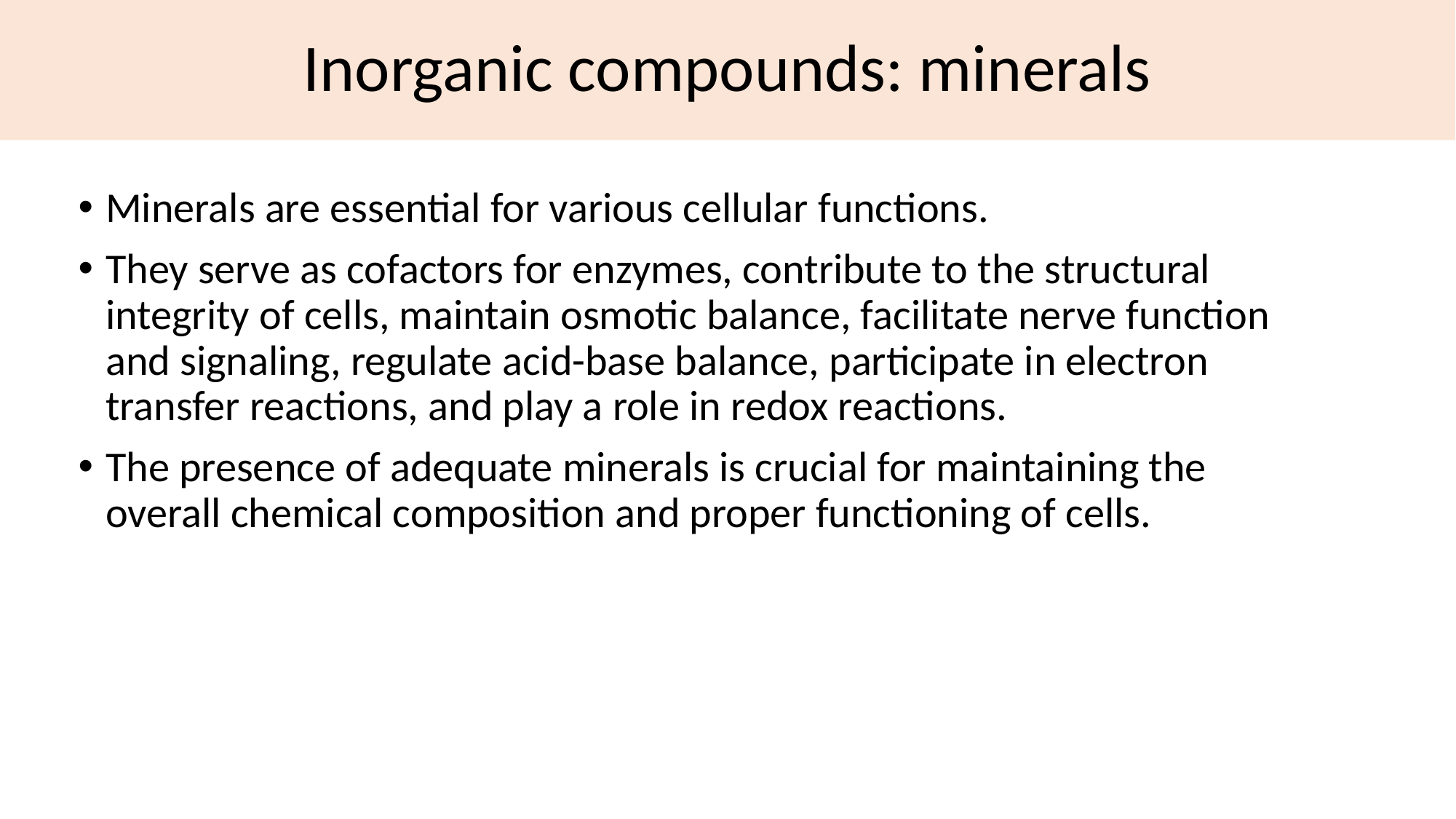

# Inorganic compounds: minerals
Minerals are essential for various cellular functions.
They serve as cofactors for enzymes, contribute to the structural integrity of cells, maintain osmotic balance, facilitate nerve function and signaling, regulate acid-base balance, participate in electron transfer reactions, and play a role in redox reactions.
The presence of adequate minerals is crucial for maintaining the overall chemical composition and proper functioning of cells.